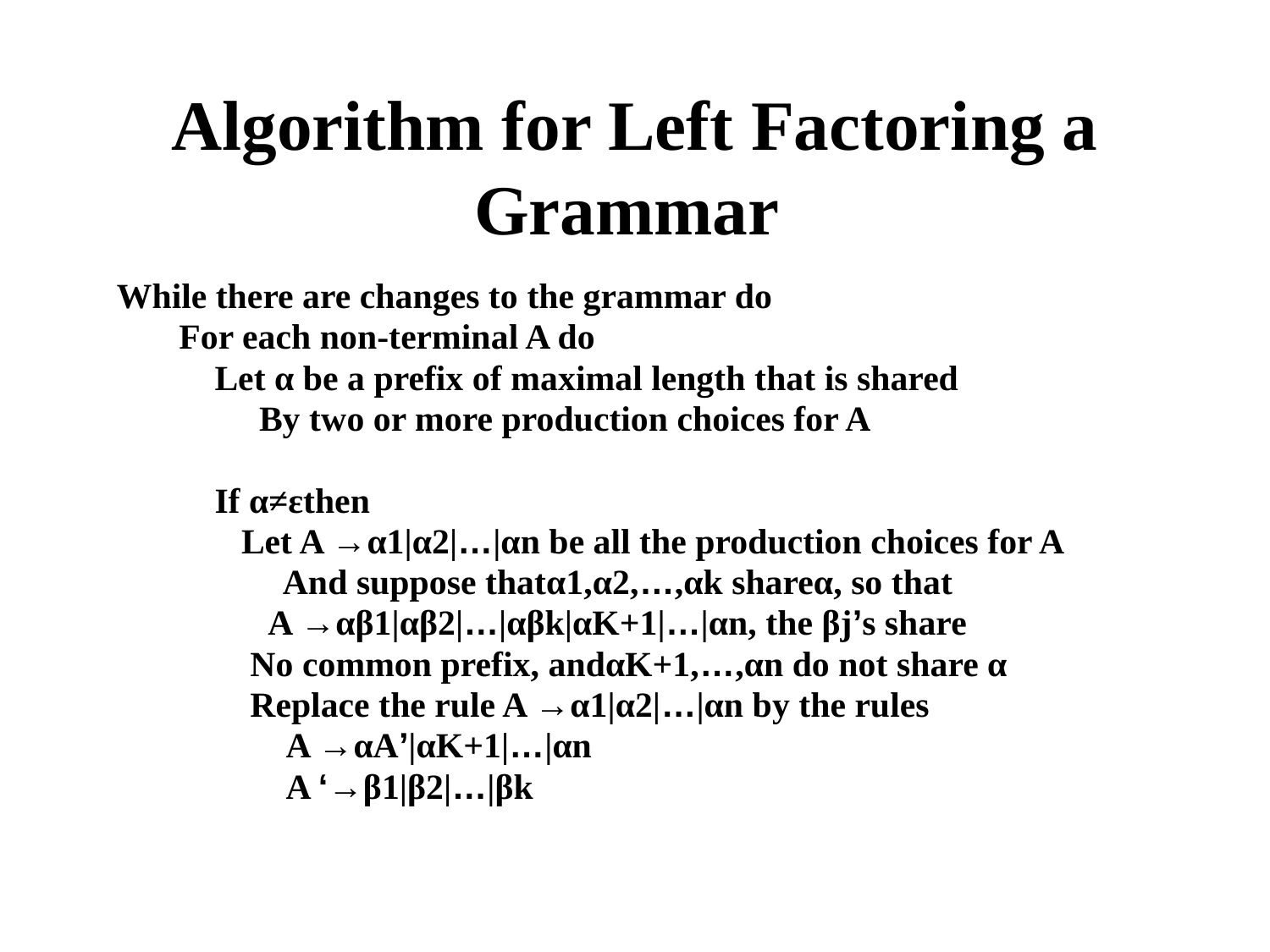

# Algorithm for Left Factoring a Grammar
 While there are changes to the grammar do
        For each non-terminal A do
            Let α be a prefix of maximal length that is shared
                 By two or more production choices for A

            If α≠εthen
               Let A →α1|α2|…|αn be all the production choices for A
                   	And suppose thatα1,α2,…,αk shareα, so that
                  A →αβ1|αβ2|…|αβk|αK+1|…|αn, the βj’s share
                No common prefix, andαK+1,…,αn do not share α
                Replace the rule A →α1|α2|…|αn by the rules
                    A →αA’|αK+1|…|αn
                    A ‘→β1|β2|…|βk